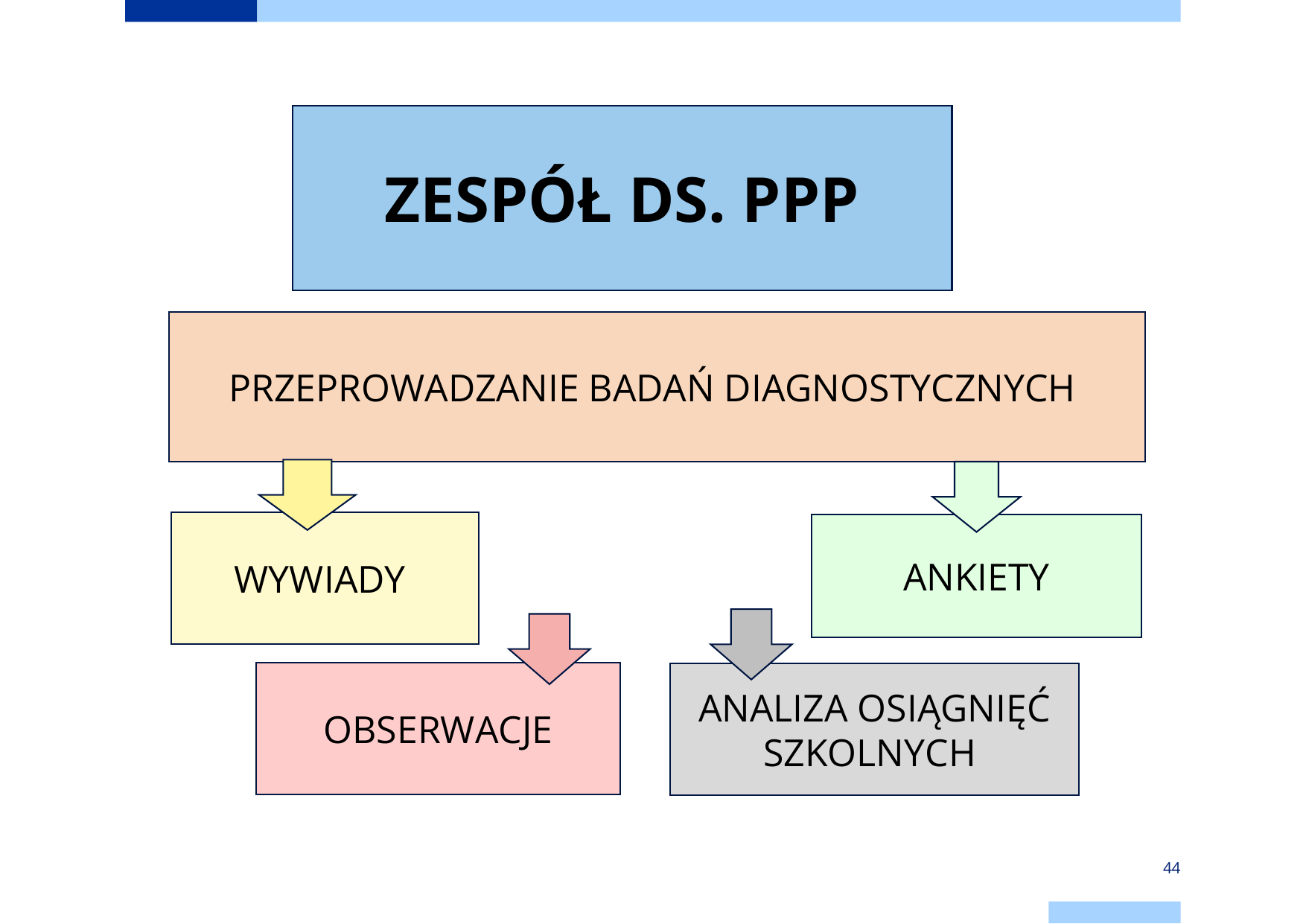

ZESPÓŁ DS. PPP
#

PRZEPROWADZANIE BADAŃ DIAGNOSTYCZNYCH

WYWIADY

ANKIETY

OBSERWACJE
ANALIZA OSIĄGNIĘĆ SZKOLNYCH
44